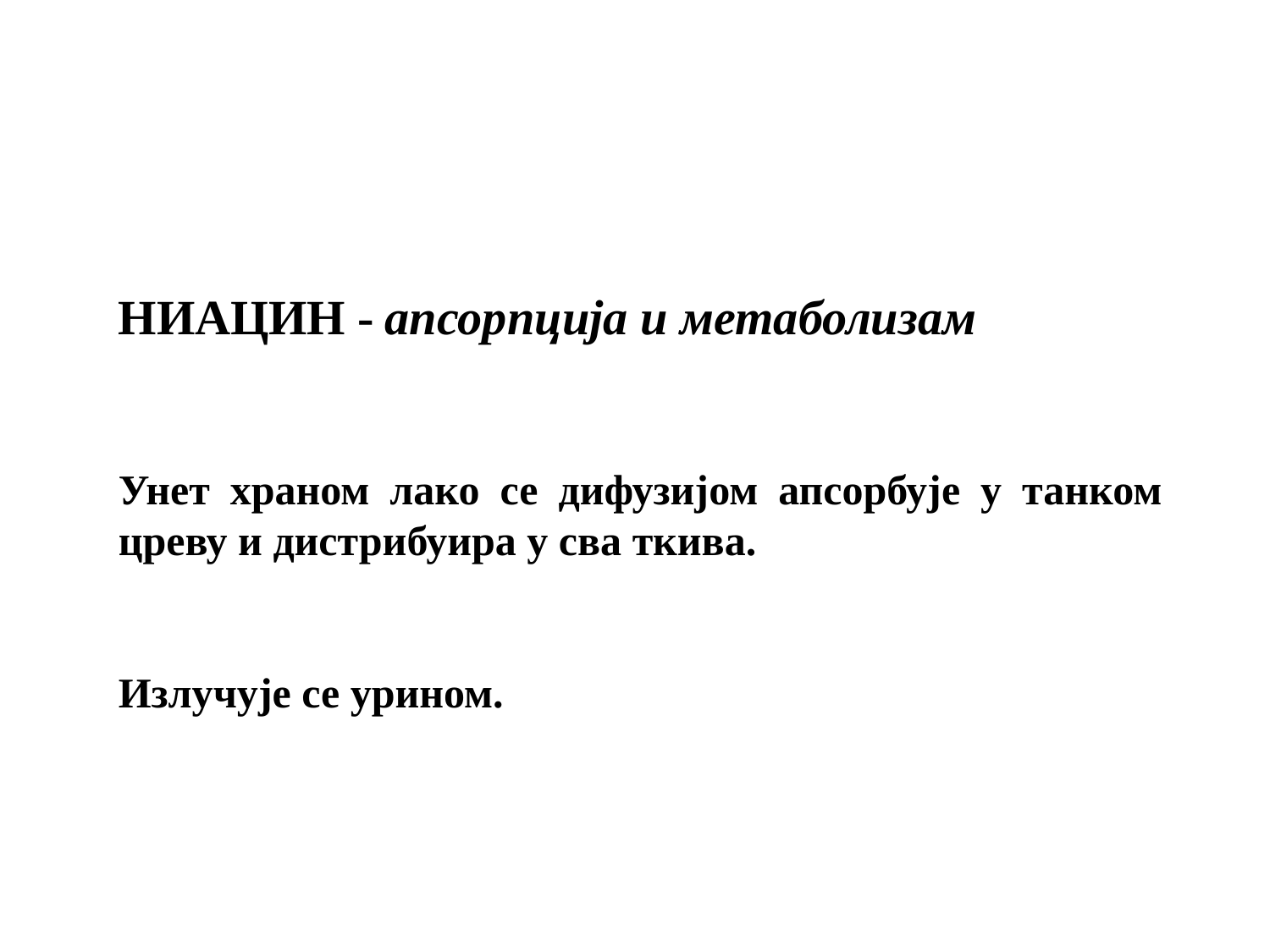

НИАЦИН - апсорпција и метаболизам

Унет храном лако се дифузијом апсорбује у танком цреву и дистрибуира у сва ткива.

Излучује се урином.